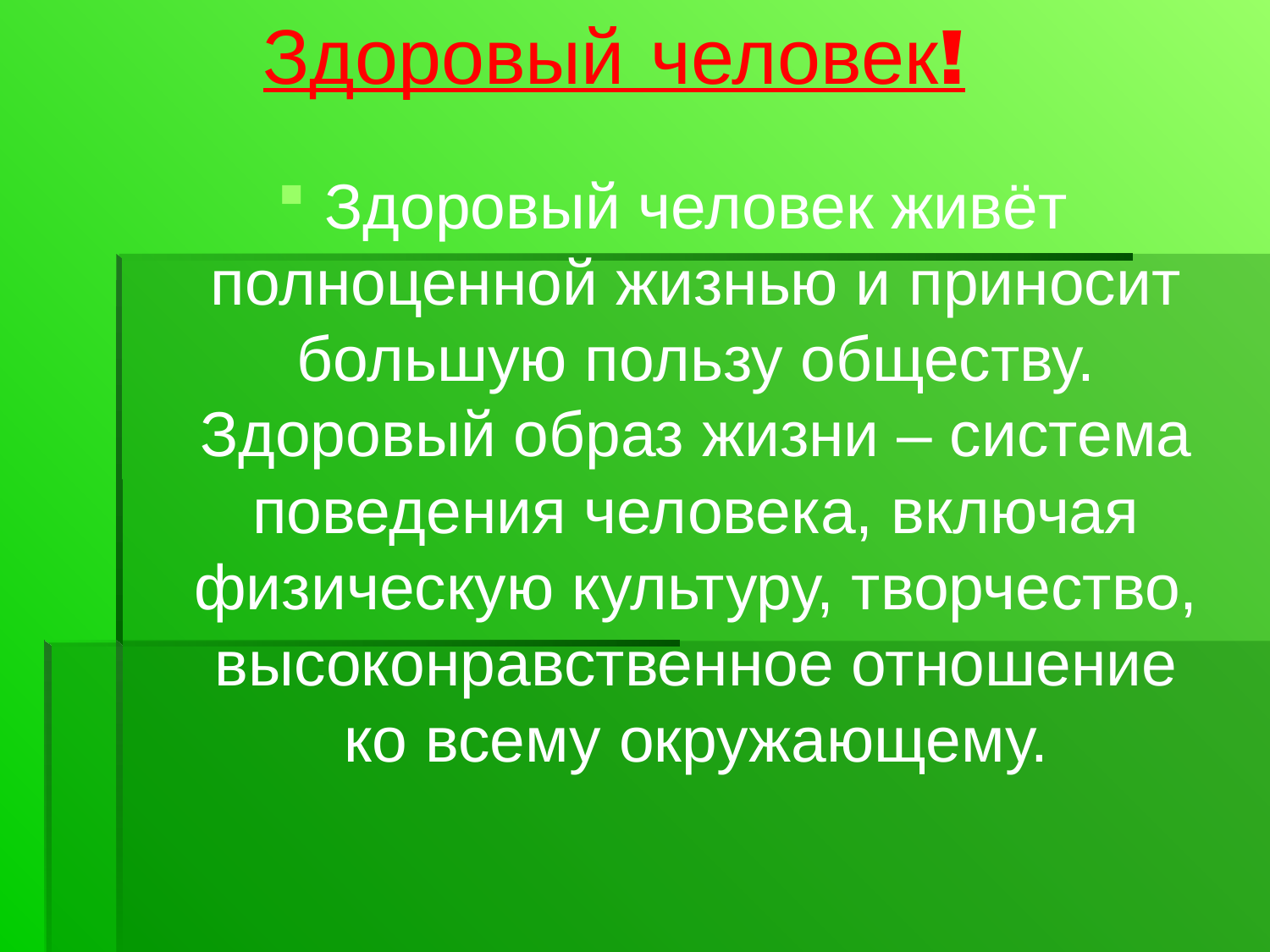

# Здоровый человек!
Здоровый человек живёт полноценной жизнью и приносит большую пользу обществу. Здоровый образ жизни – система поведения человека, включая физическую культуру, творчество, высоконравственное отношение ко всему окружающему.